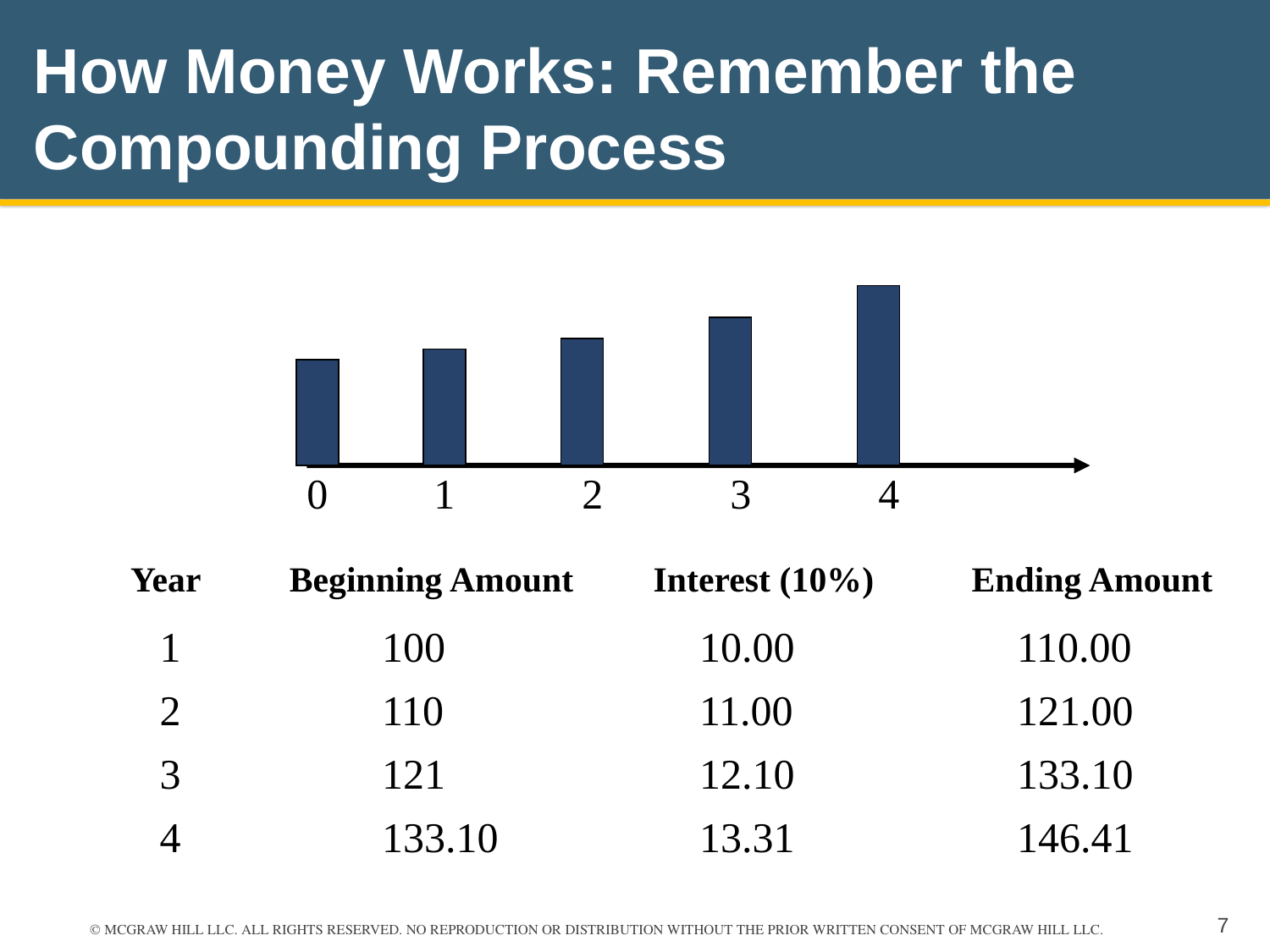

# How Money Works: Remember the Compounding Process

0	1	  2	    3	      4

 Year          Beginning Amount         Interest (10%)           Ending Amount
   1		100		      10.00		110.00
   2		110		      11.00		121.00
   3		121		      12.10		133.10
   4		133.10		      13.31		146.41
© MCGRAW HILL LLC. ALL RIGHTS RESERVED. NO REPRODUCTION OR DISTRIBUTION WITHOUT THE PRIOR WRITTEN CONSENT OF MCGRAW HILL LLC.
7